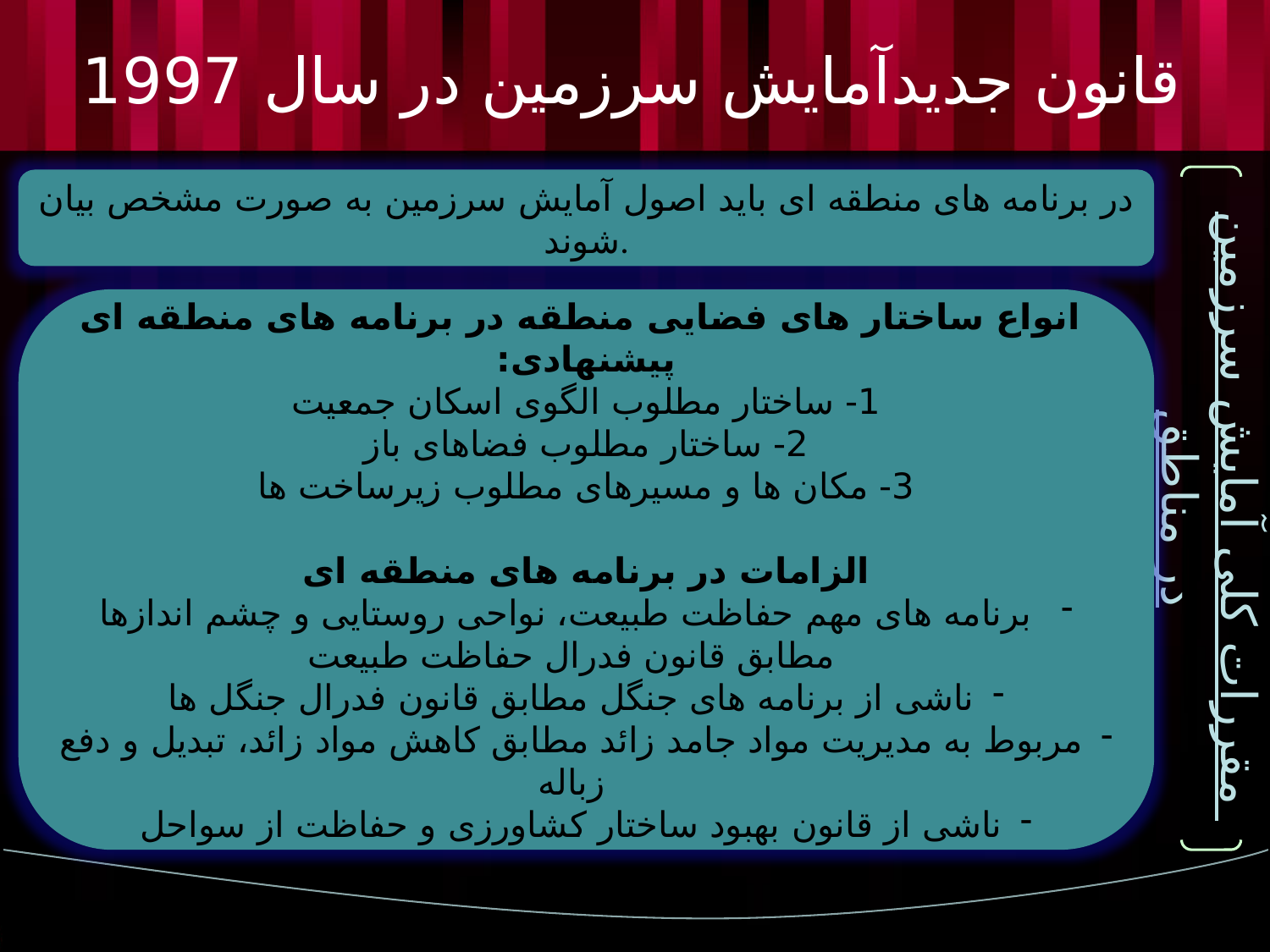

# قانون جدیدآمایش سرزمین در سال 1997
در برنامه های منطقه ای باید اصول آمایش سرزمین به صورت مشخص بیان شوند.
 انواع ساختار های فضایی منطقه در برنامه های منطقه ای پیشنهادی:
1- ساختار مطلوب الگوی اسکان جمعیت
2- ساختار مطلوب فضاهای باز
3- مکان ها و مسیرهای مطلوب زیرساخت ها

الزامات در برنامه های منطقه ای
 برنامه های مهم حفاظت طبیعت، نواحی روستایی و چشم اندازها مطابق قانون فدرال حفاظت طبیعت
ناشی از برنامه های جنگل مطابق قانون فدرال جنگل ها
مربوط به مدیریت مواد جامد زائد مطابق کاهش مواد زائد، تبدیل و دفع زباله
ناشی از قانون بهبود ساختار کشاورزی و حفاظت از سواحل
مقررات کلی آمایش سرزمین در مناطق